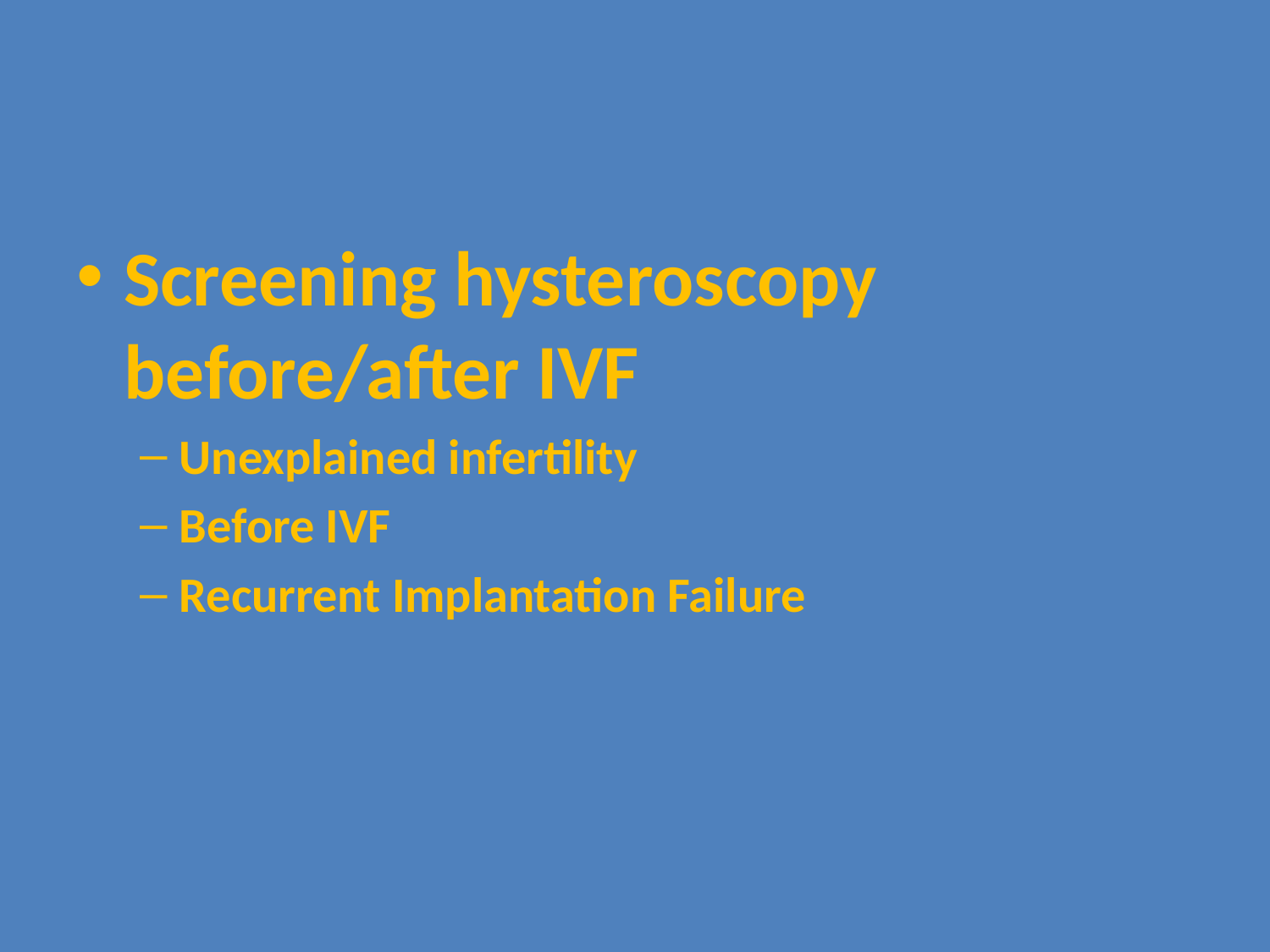

#
Screening hysteroscopy before/after IVF
Unexplained infertility
Before IVF
Recurrent Implantation Failure